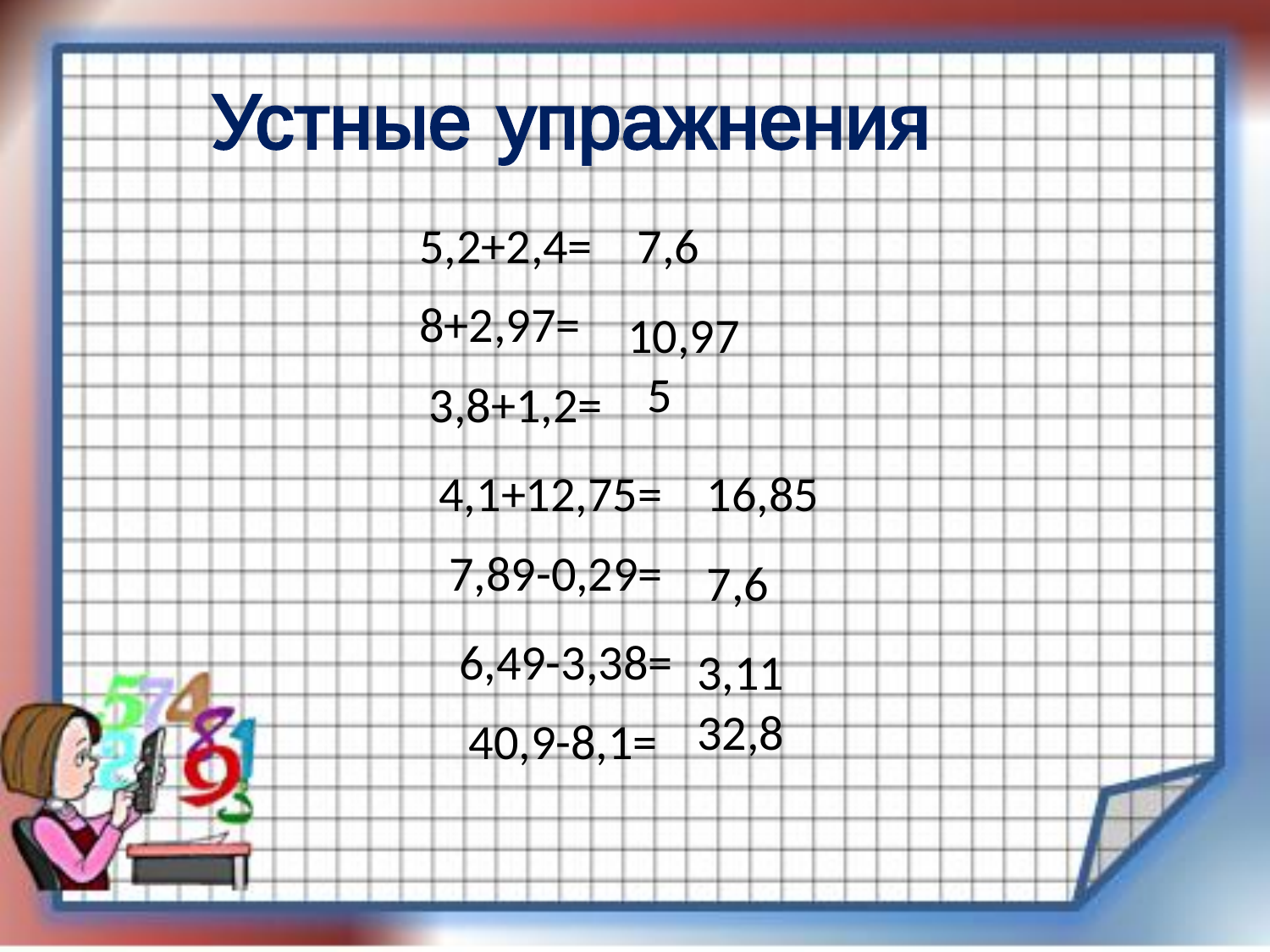

Устные упражнения
5,2+2,4=
7,6
8+2,97=
10,97
5
3,8+1,2=
4,1+12,75=
16,85
7,89-0,29=
7,6
6,49-3,38=
3,11
32,8
40,9-8,1=